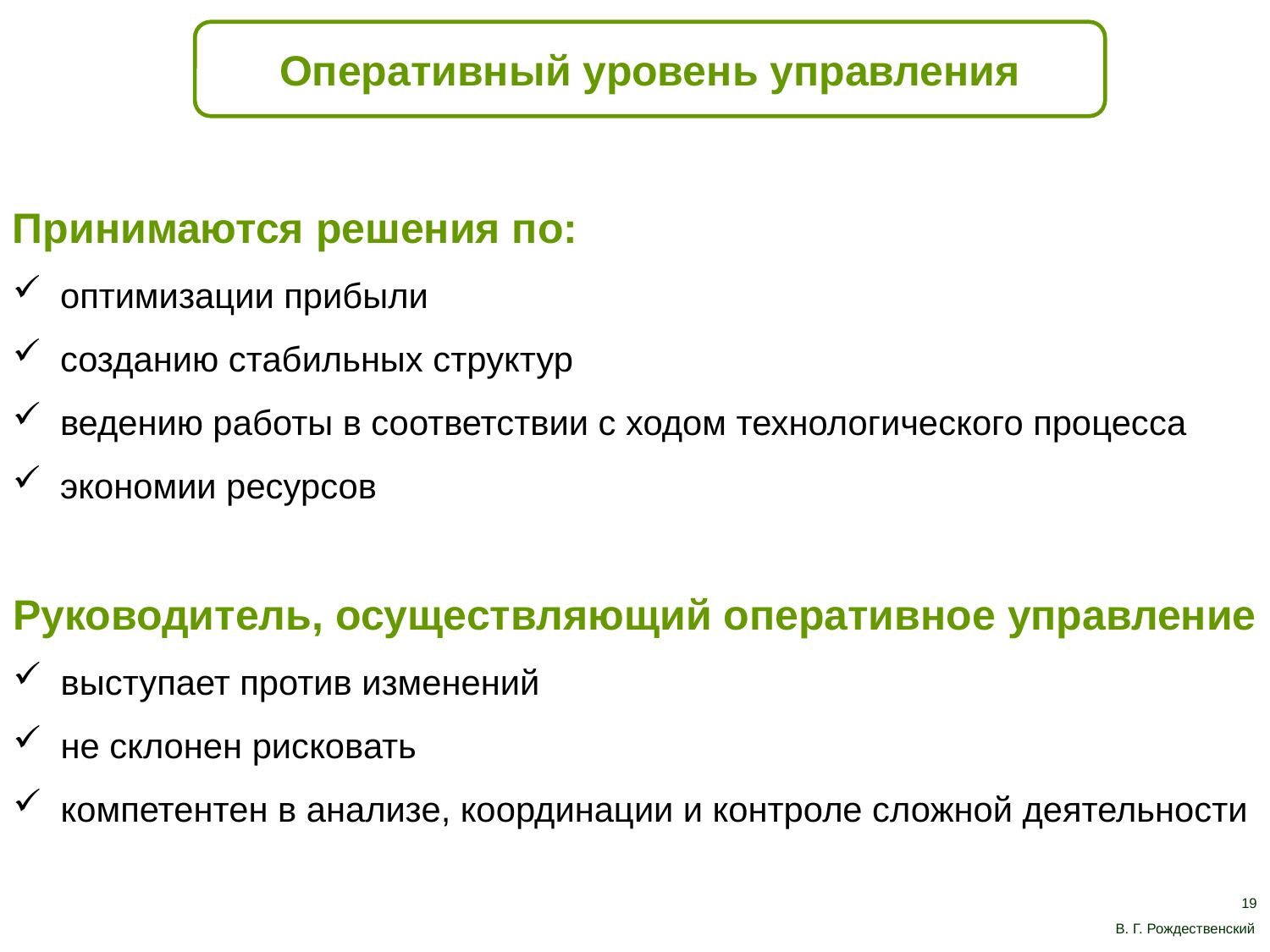

Оперативный уровень управления
Принимаются решения по:
оптимизации прибыли
созданию стабильных структур
ведению работы в соответствии с ходом технологического процесса
экономии ресурсов
Руководитель, осуществляющий оперативное управление
выступает против изменений
не склонен рисковать
компетентен в анализе, координации и контроле сложной деятельности
19
В. Г. Рождественский